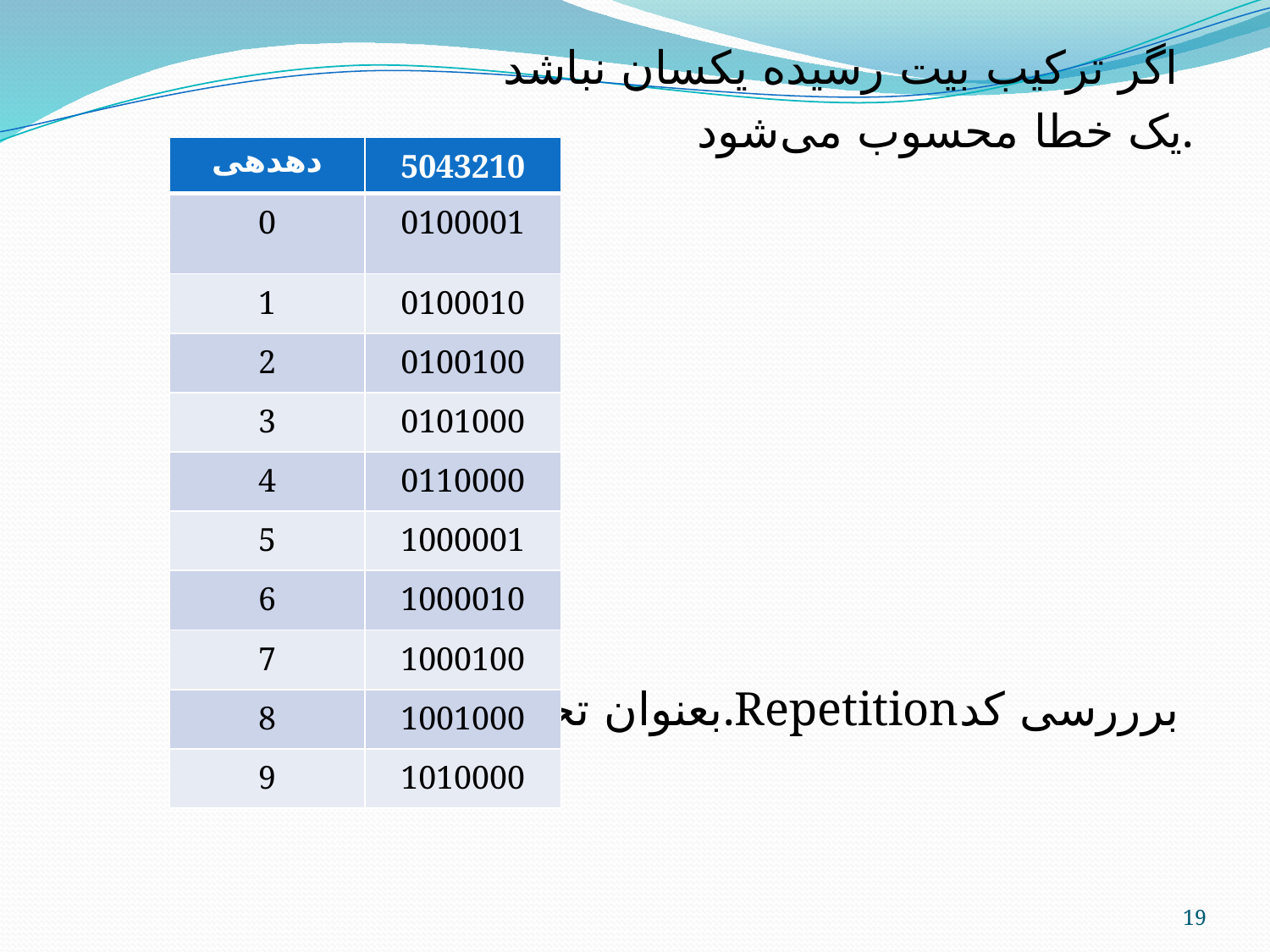

اگر ترکیب بیت رسیده یکسان نباشد
یک خطا محسوب می‌شود.

بعنوان تحقیق.Repetitionبرررسی کد

| دهدهی | 5043210 |
| --- | --- |
| 0 | 0100001 |
| 1 | 0100010 |
| 2 | 0100100 |
| 3 | 0101000 |
| 4 | 0110000 |
| 5 | 1000001 |
| 6 | 1000010 |
| 7 | 1000100 |
| 8 | 1001000 |
| 9 | 1010000 |
19